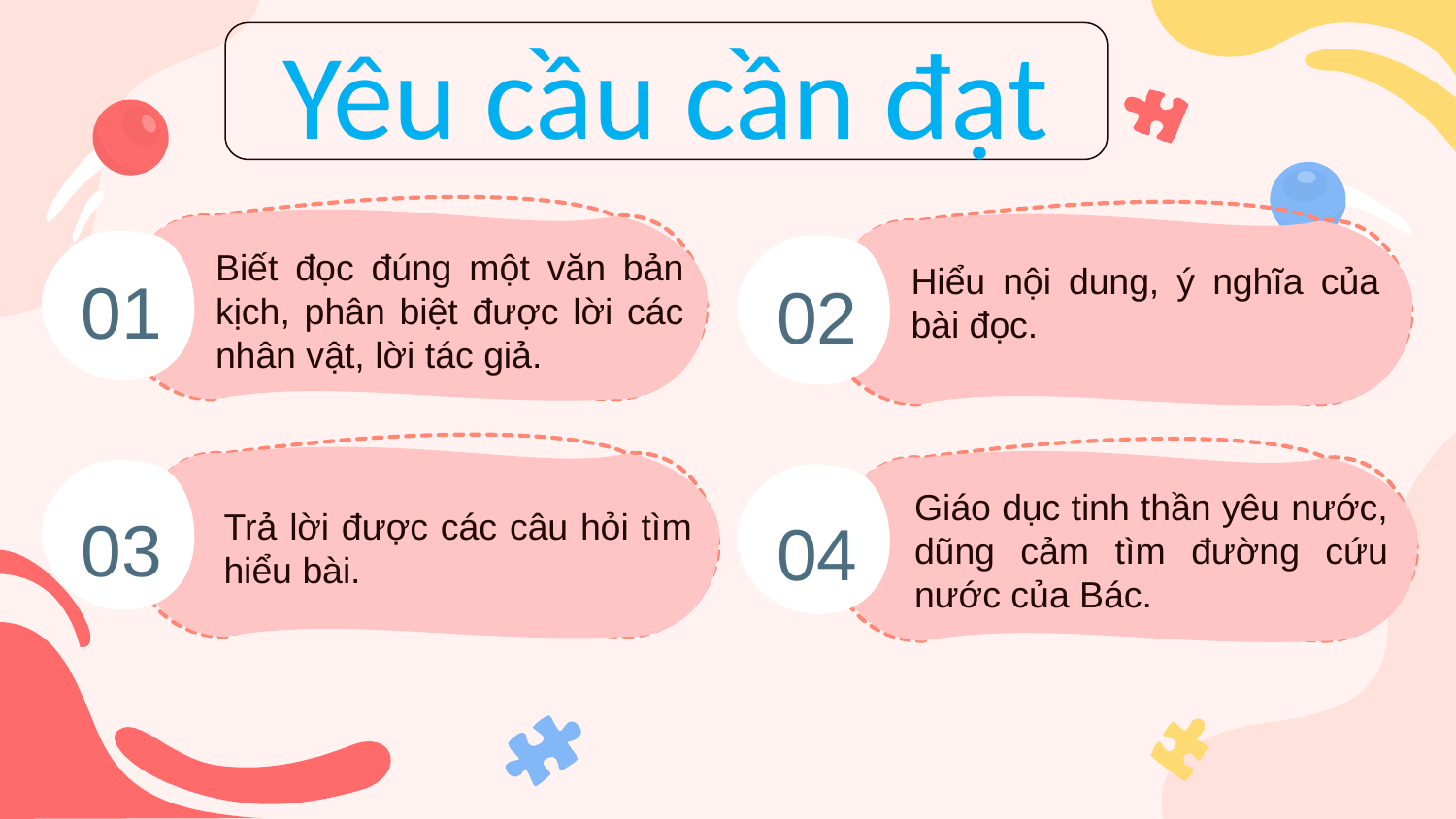

Yêu cầu cần đạt

Hiểu nội dung, ý nghĩa của bài đọc.

# Biết đọc đúng một văn bản kịch, phân biệt được lời các nhân vật, lời tác giả.

01
02

Trả lời được các câu hỏi tìm hiểu bài.
Giáo dục tinh thần yêu nước, dũng cảm tìm đường cứu nước của Bác.

03
04